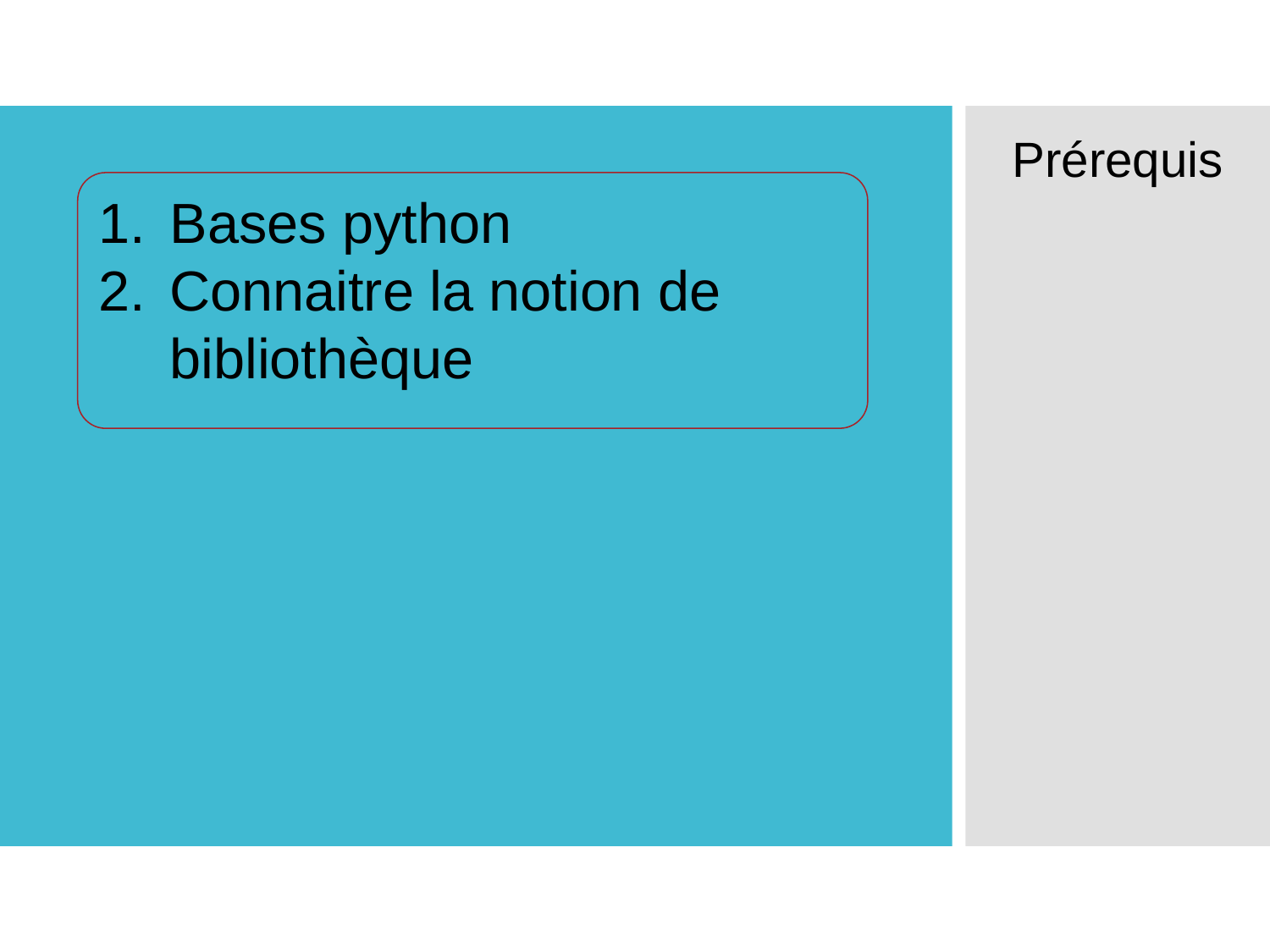

Prérequis
Bases python
Connaitre la notion de bibliothèque